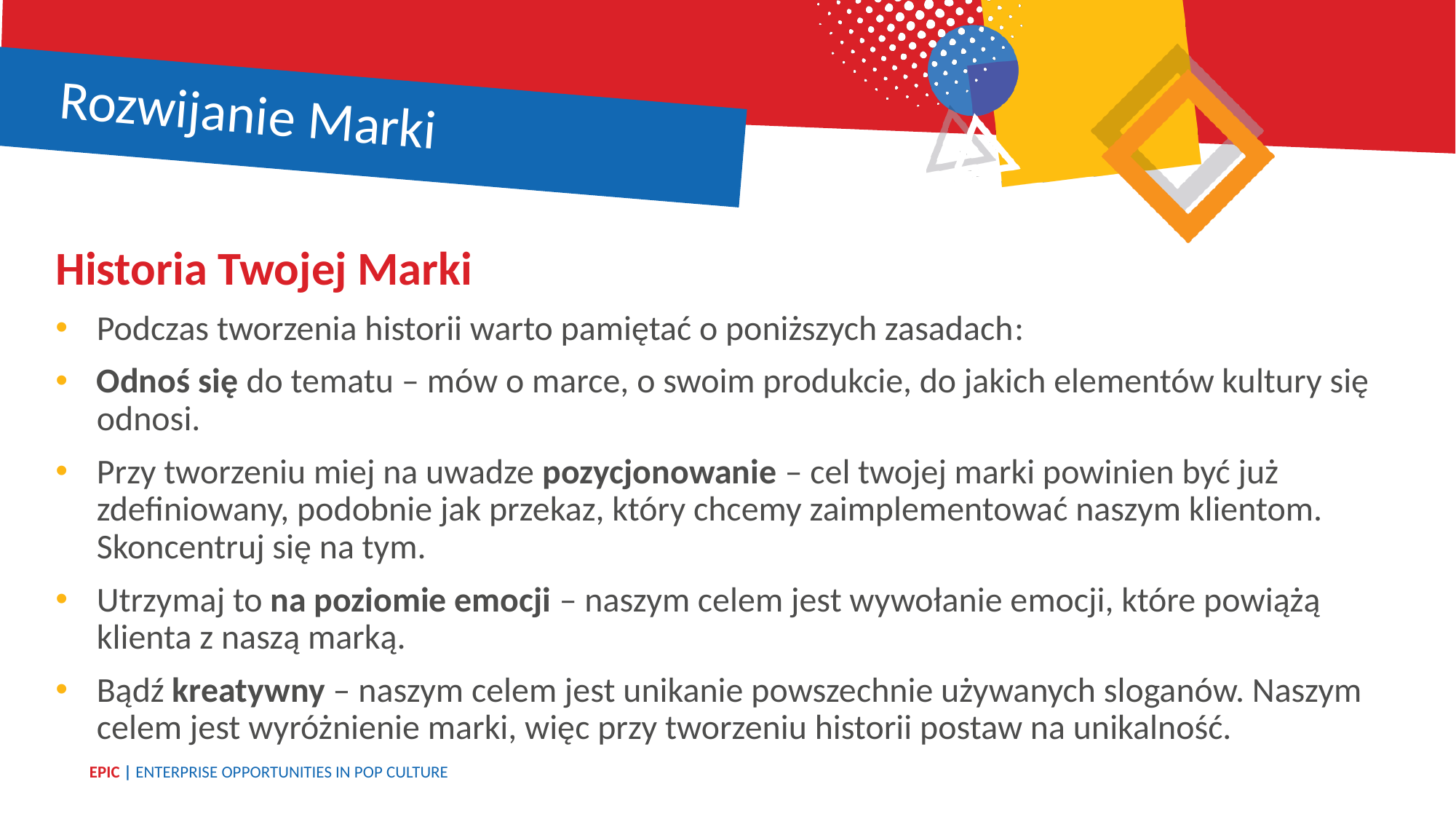

Rozwijanie Marki

Historia Twojej Marki
Podczas tworzenia historii warto pamiętać o poniższych zasadach:
Odnoś się do tematu – mów o marce, o swoim produkcie, do jakich elementów kultury się odnosi.
Przy tworzeniu miej na uwadze pozycjonowanie – cel twojej marki powinien być już zdefiniowany, podobnie jak przekaz, który chcemy zaimplementować naszym klientom. Skoncentruj się na tym.
Utrzymaj to na poziomie emocji – naszym celem jest wywołanie emocji, które powiążą klienta z naszą marką.
Bądź kreatywny – naszym celem jest unikanie powszechnie używanych sloganów. Naszym celem jest wyróżnienie marki, więc przy tworzeniu historii postaw na unikalność.